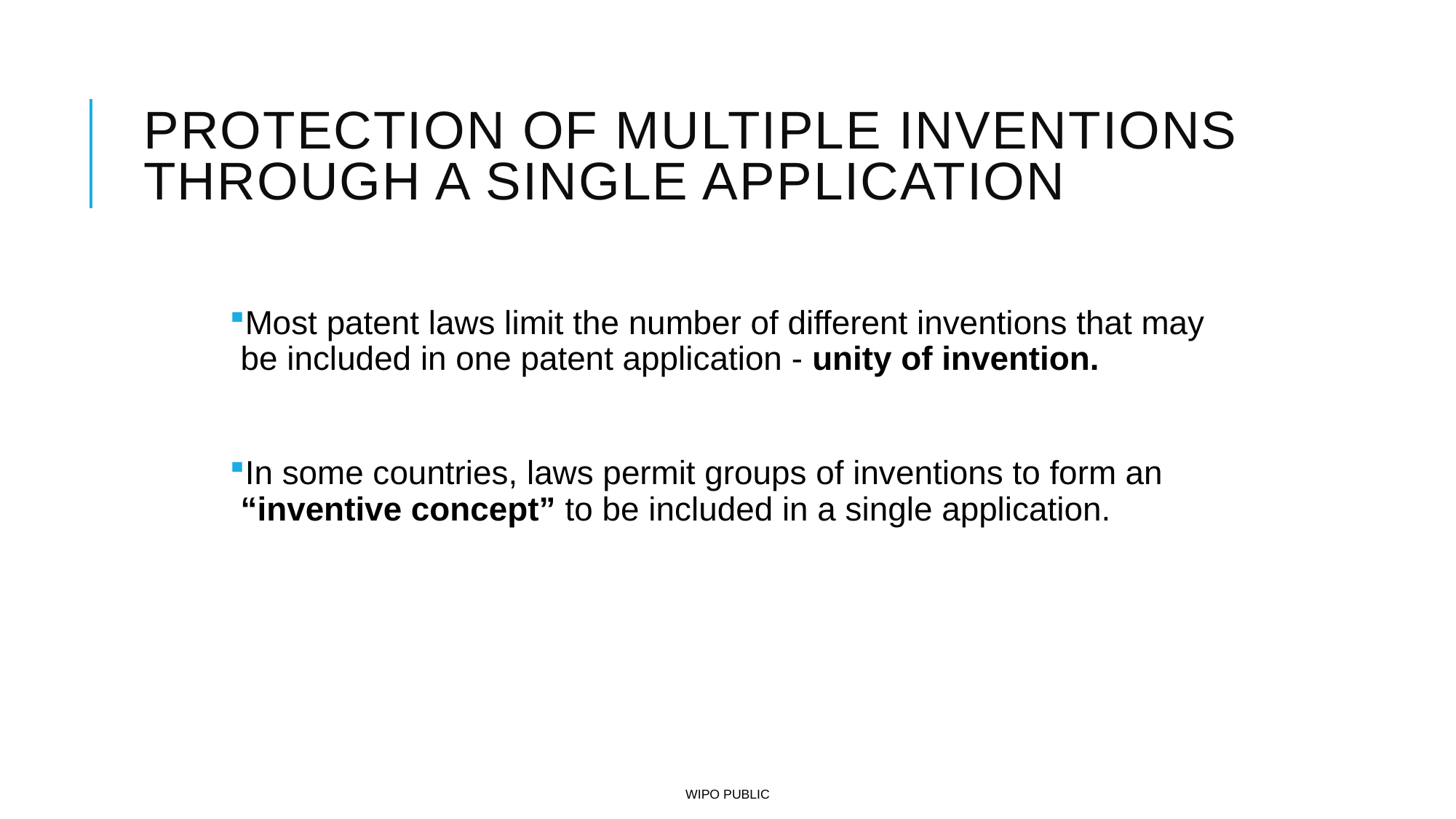

# Protection of multiple inventions through a single application
Most patent laws limit the number of different inventions that may be included in one patent application - unity of invention.

In some countries, laws permit groups of inventions to form an “inventive concept” to be included in a single application.